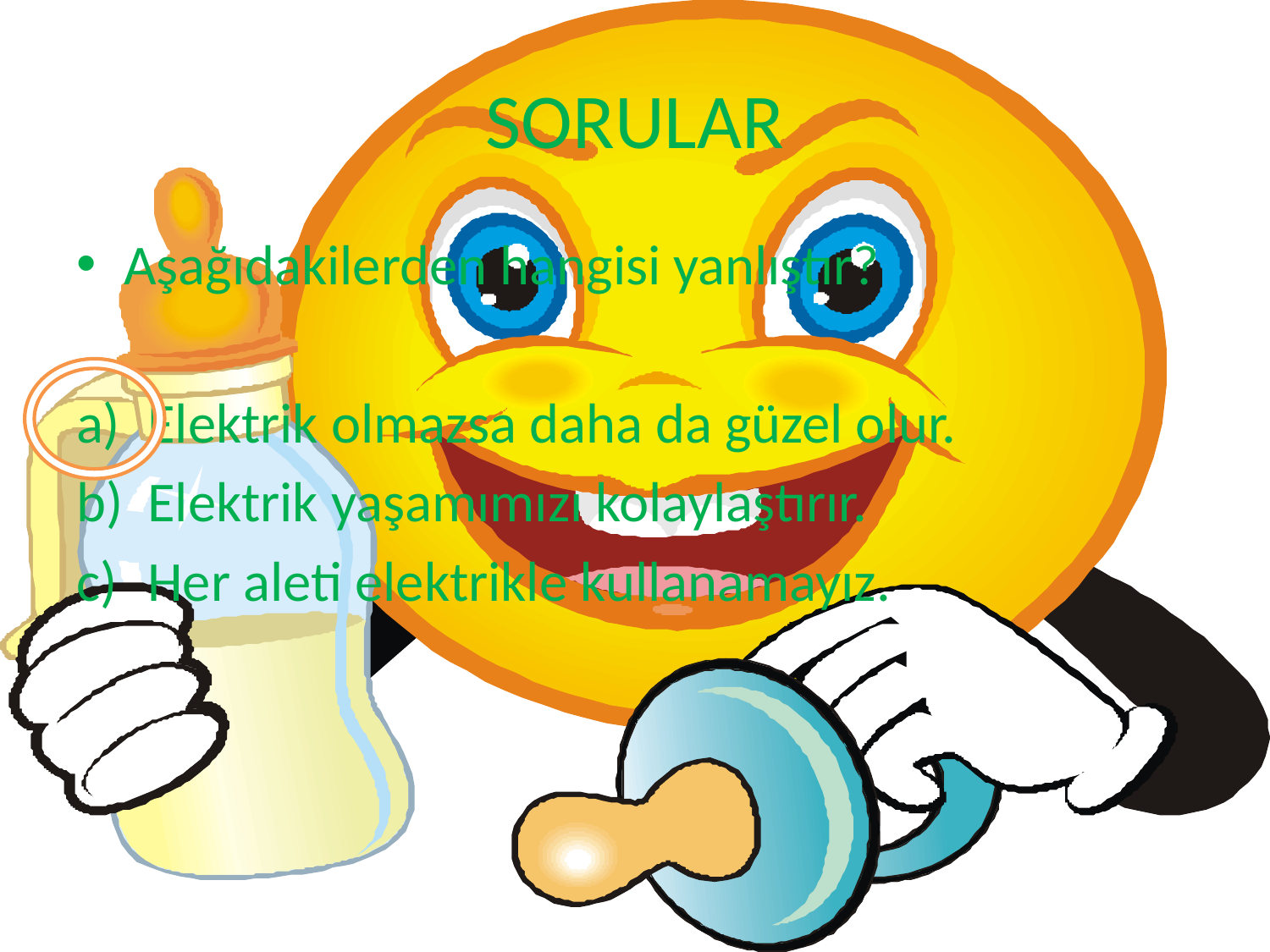

# SORULAR
Aşağıdakilerden hangisi yanlıştır?

Elektrik olmazsa daha da güzel olur.
Elektrik yaşamımızı kolaylaştırır.
Her aleti elektrikle kullanamayız.